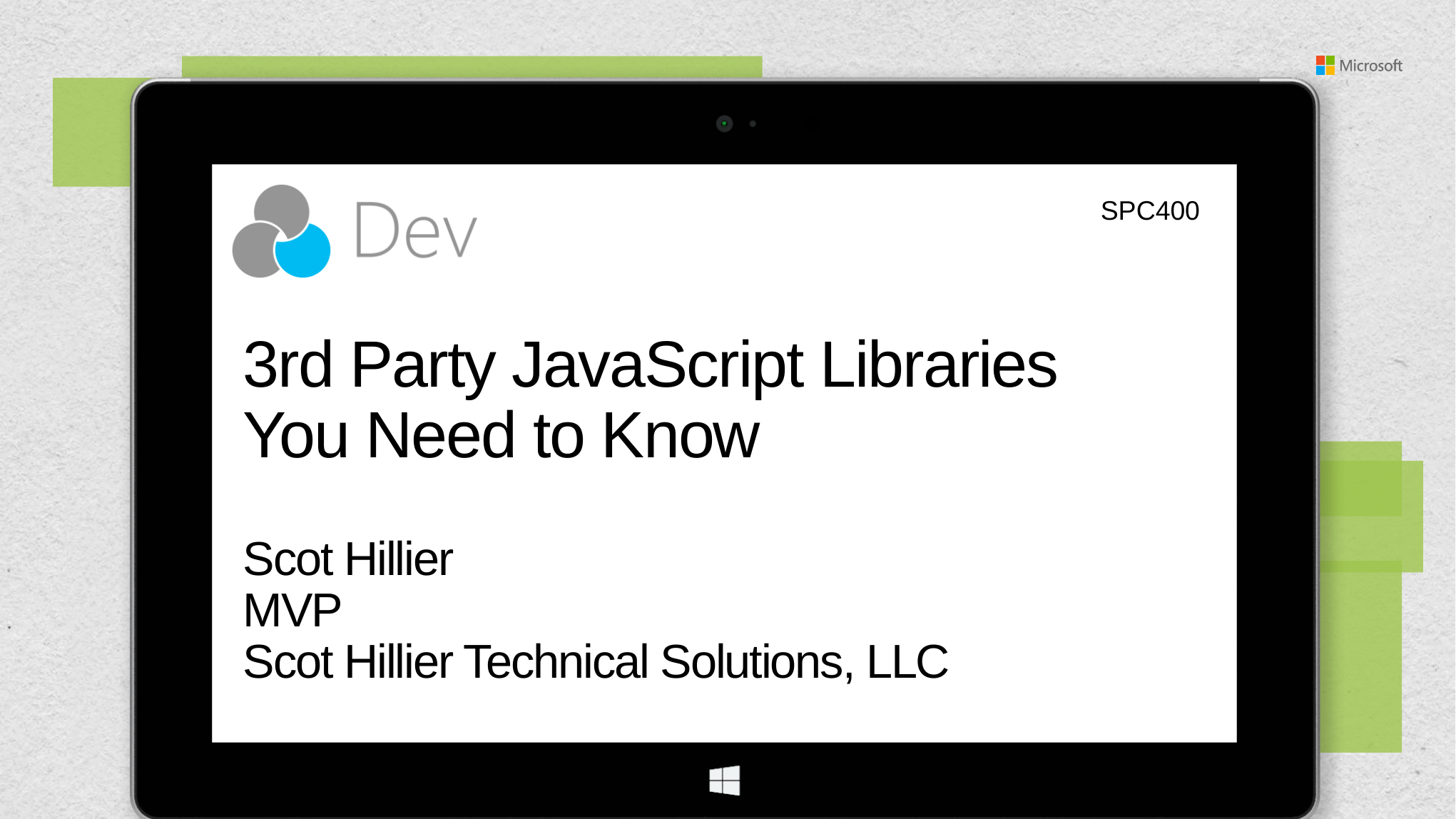

SPC400
# 3rd Party JavaScript Libraries You Need to Know
Scot Hillier
MVP
Scot Hillier Technical Solutions, LLC